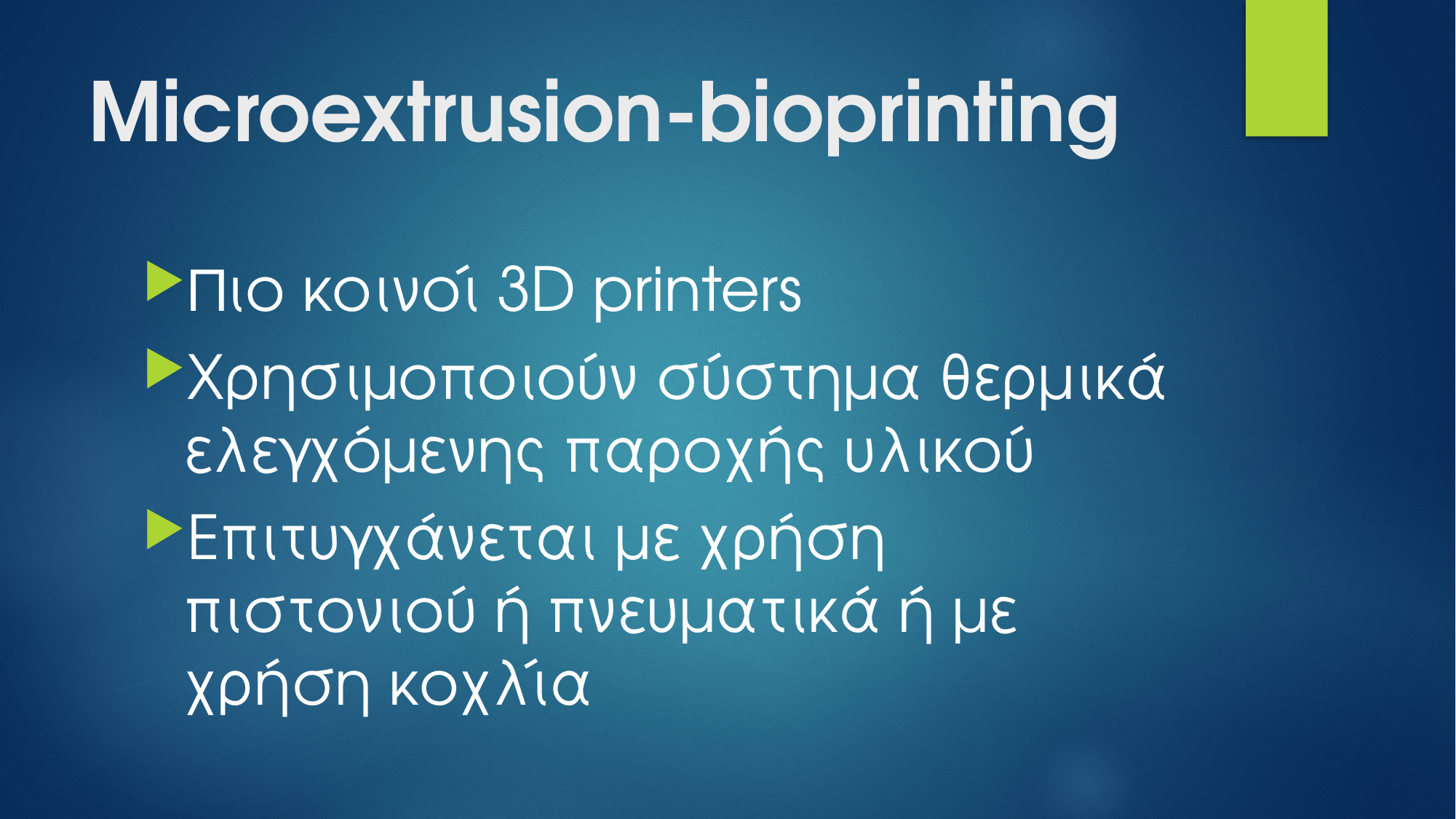

# Microextrusion-bioprinting
Πιο κοινοί 3D printers
Χρησιμοποιούν σύστημα θερμικά ελεγχόμενης παροχής υλικού
Επιτυγχάνεται με χρήση πιστονιού ή πνευματικά ή με χρήση κοχλία